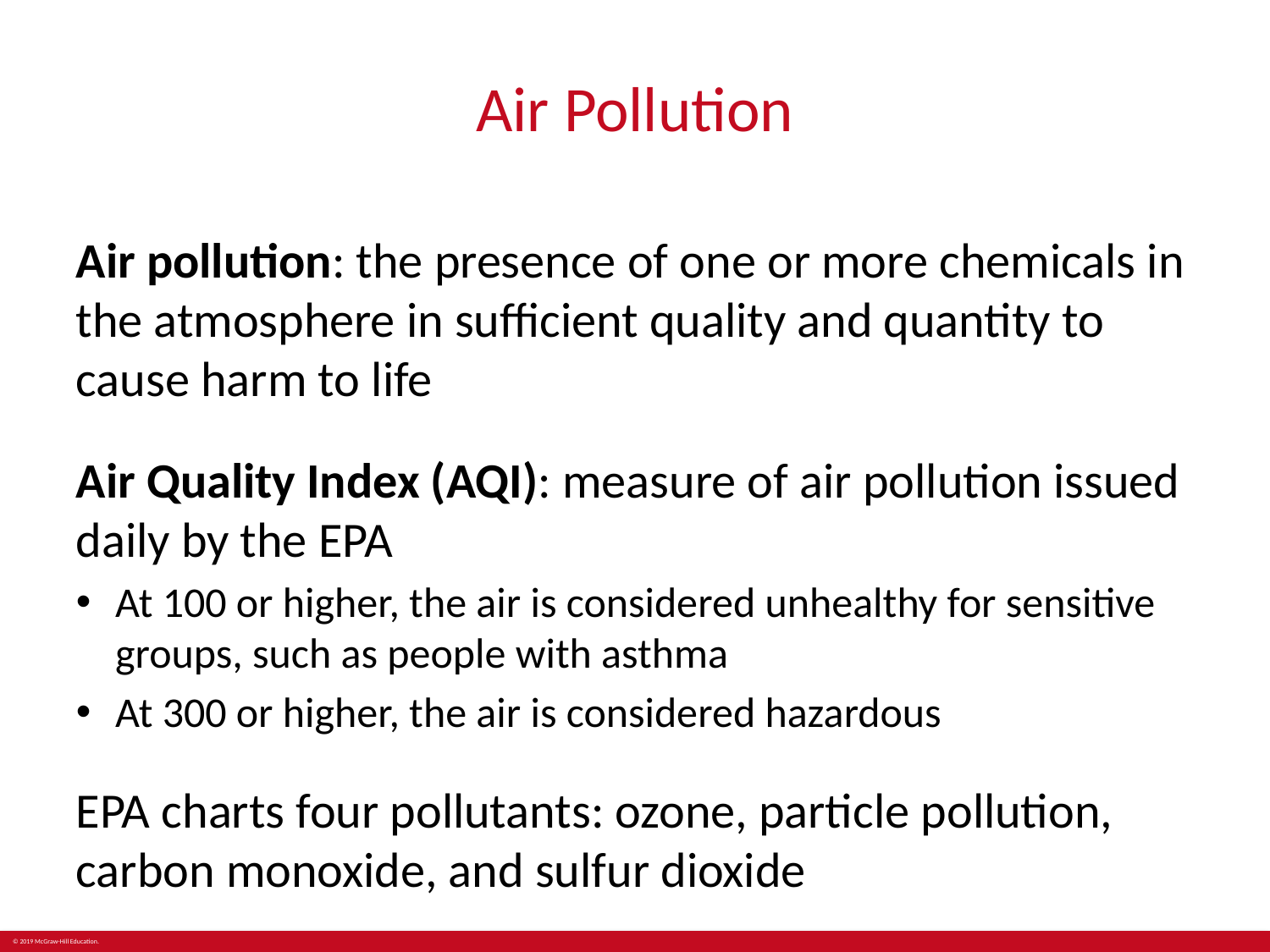

# Air Pollution
Air pollution: the presence of one or more chemicals in the atmosphere in sufficient quality and quantity to cause harm to life
Air Quality Index (AQI): measure of air pollution issued daily by the EPA
At 100 or higher, the air is considered unhealthy for sensitive groups, such as people with asthma
At 300 or higher, the air is considered hazardous
EPA charts four pollutants: ozone, particle pollution, carbon monoxide, and sulfur dioxide